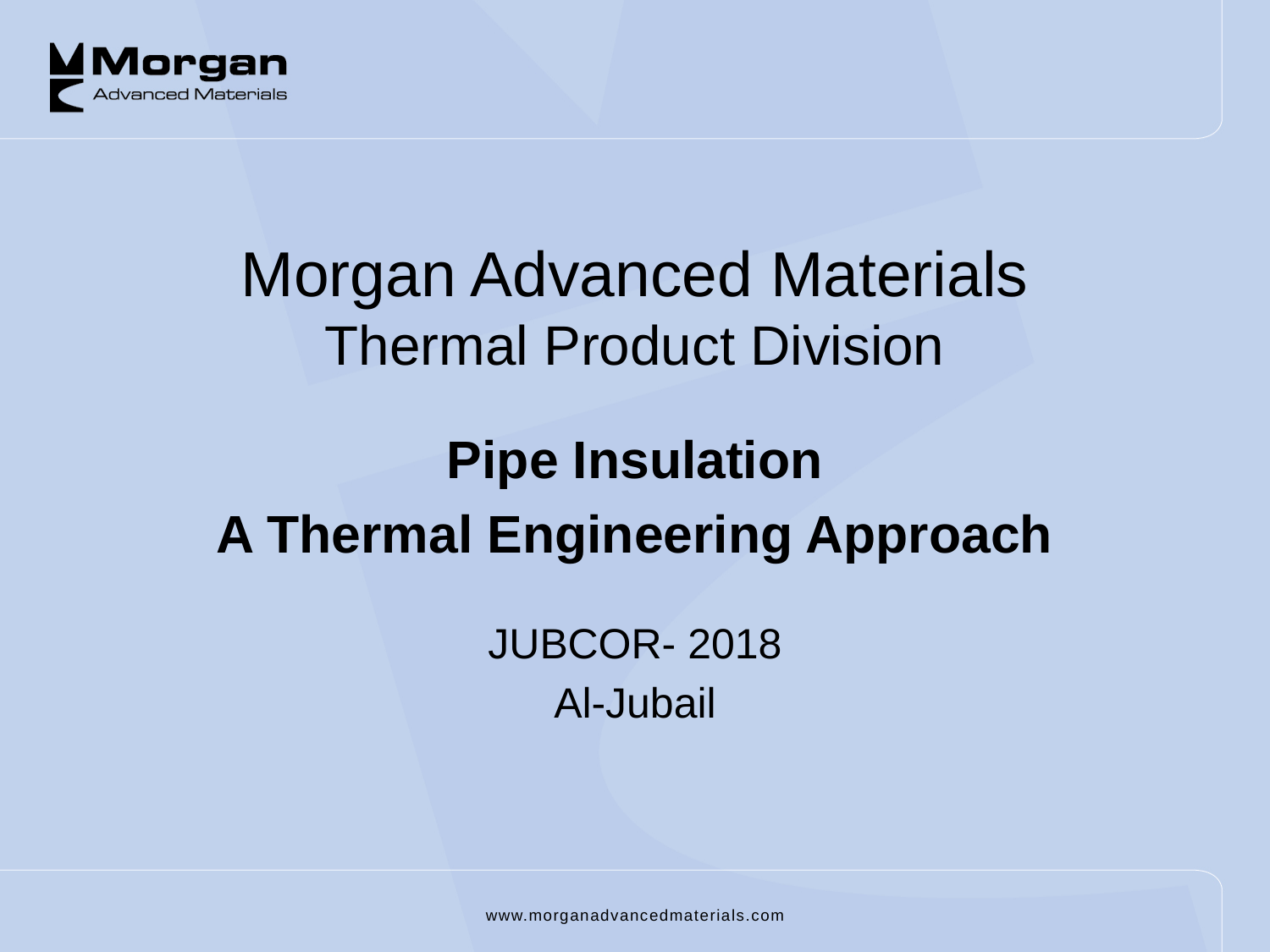

# Morgan Advanced Materials Thermal Product Division
Pipe Insulation
A Thermal Engineering Approach

JUBCOR- 2018
Al-Jubail